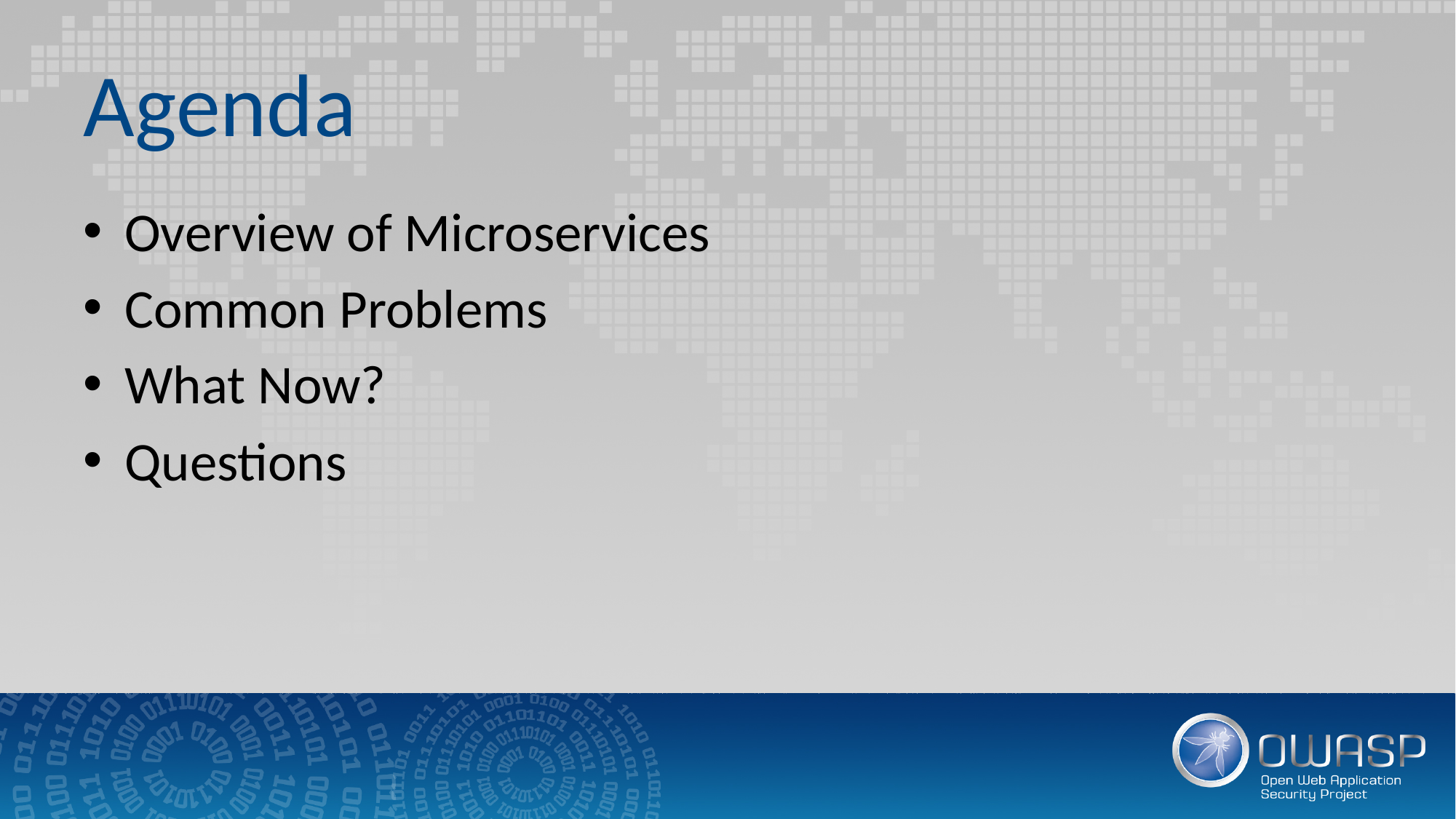

# Agenda
Overview of Microservices
Common Problems
What Now?
Questions